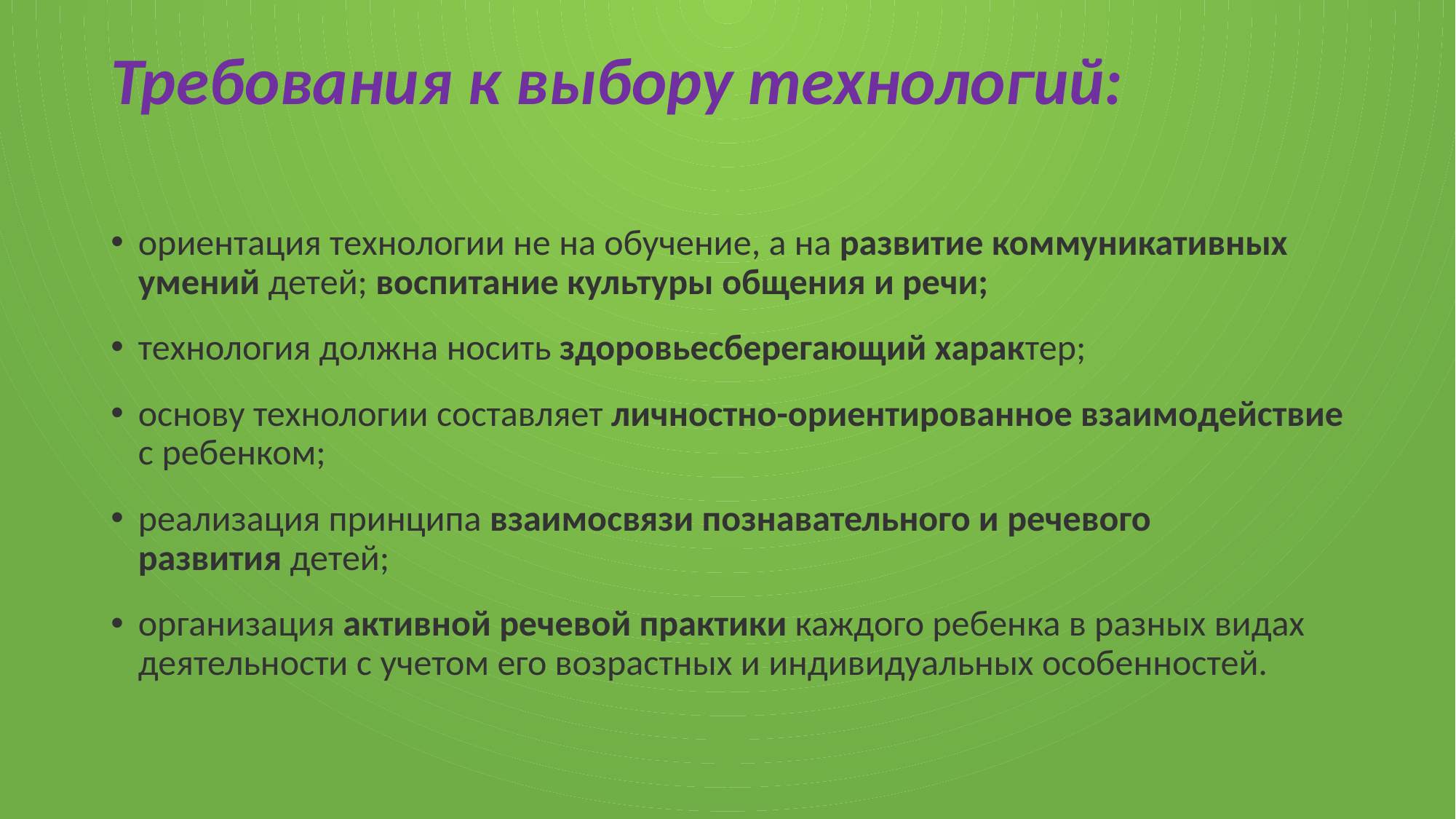

# Требования к выбору технологий:
ориентация технологии не на обучение, а на развитие коммуникативных умений детей; воспитание культуры общения и речи;
технология должна носить здоровьесберегающий характер;
основу технологии составляет личностно-ориентированное взаимодействие с ребенком;
реализация принципа взаимосвязи познавательного и речевого развития детей;
организация активной речевой практики каждого ребенка в разных видах деятельности с учетом его возрастных и индивидуальных особенностей.